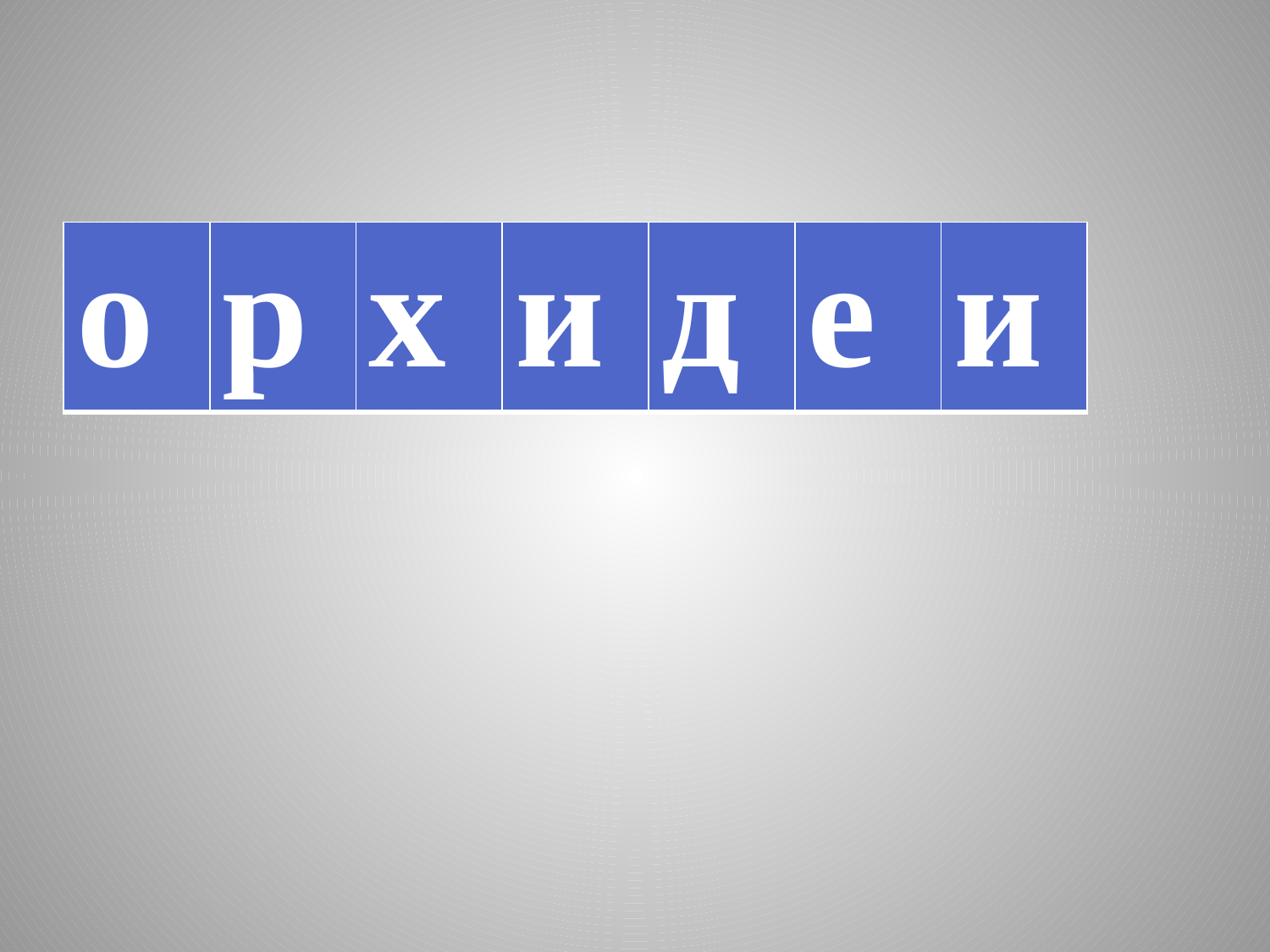

| о | р | х | и | д | е | и |
| --- | --- | --- | --- | --- | --- | --- |